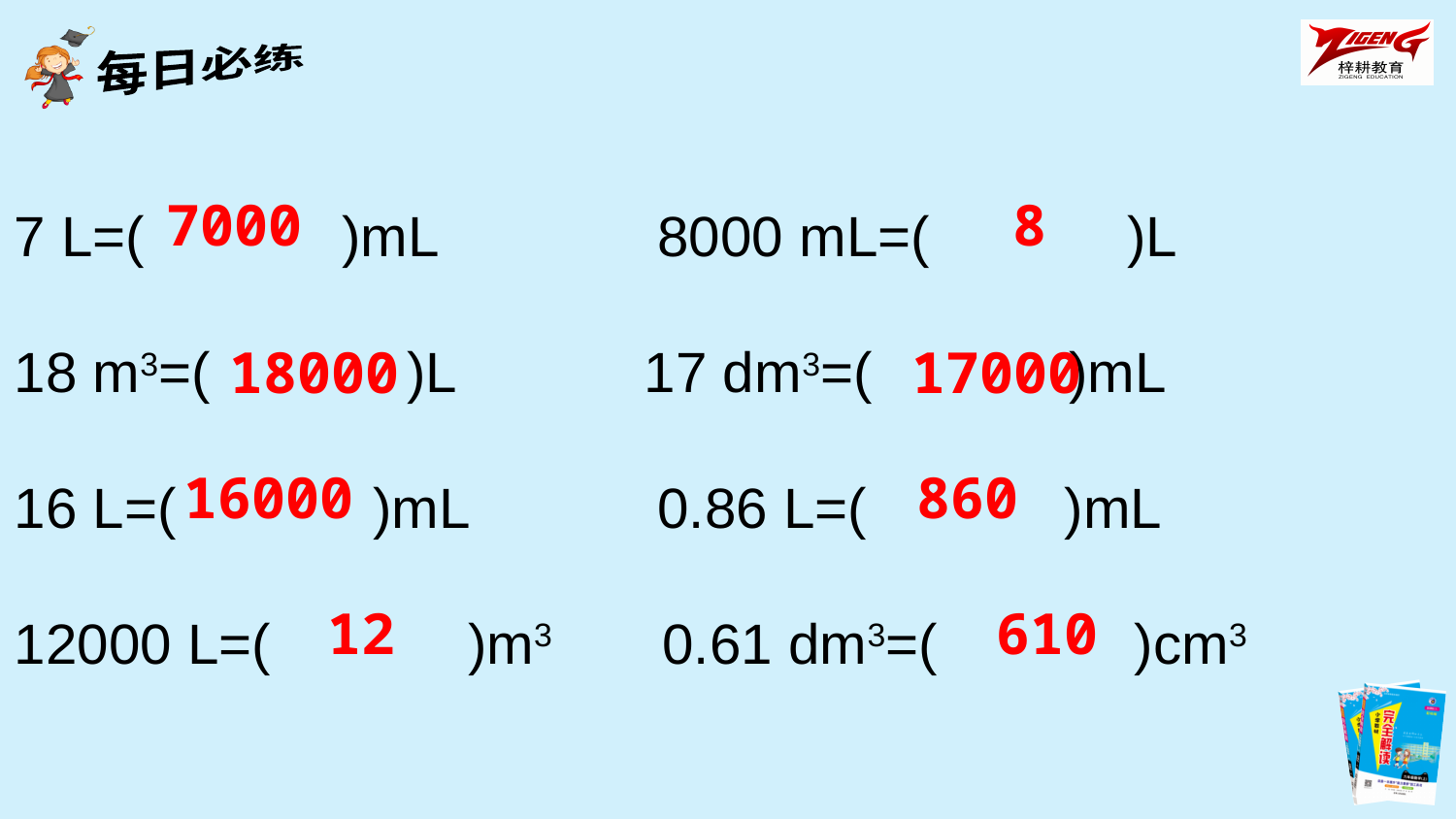

7 L=(　　　)mL              8000 mL=(　　　)L
18 m3=(　　　)L            17 dm3=(　　　)mL
16 L=(　　　)mL            0.86 L=(　　　)mL
12000 L=(　　　)m3       0.61 dm3=(　　　)cm3
7000
8
18000
17000
16000
860
12
610